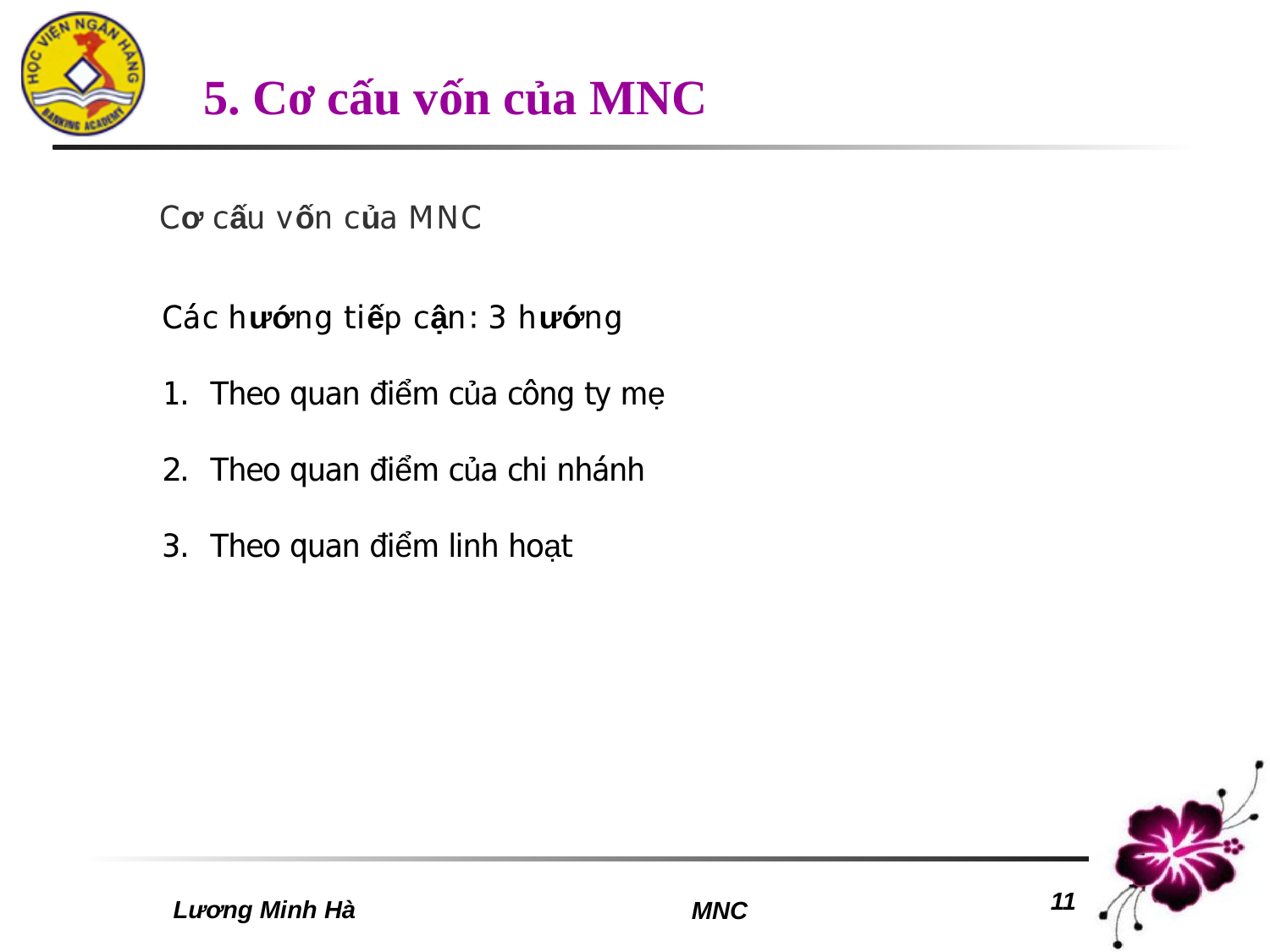

# 5. Cơ cấu vốn của MNC
Cơ cấu vốn của MNC
Các hướng tiếp cận: 3 hướng
Theo quan điểm của công ty mẹ
Theo quan điểm của chi nhánh
Theo quan điểm linh hoạt
Lương Minh Hà